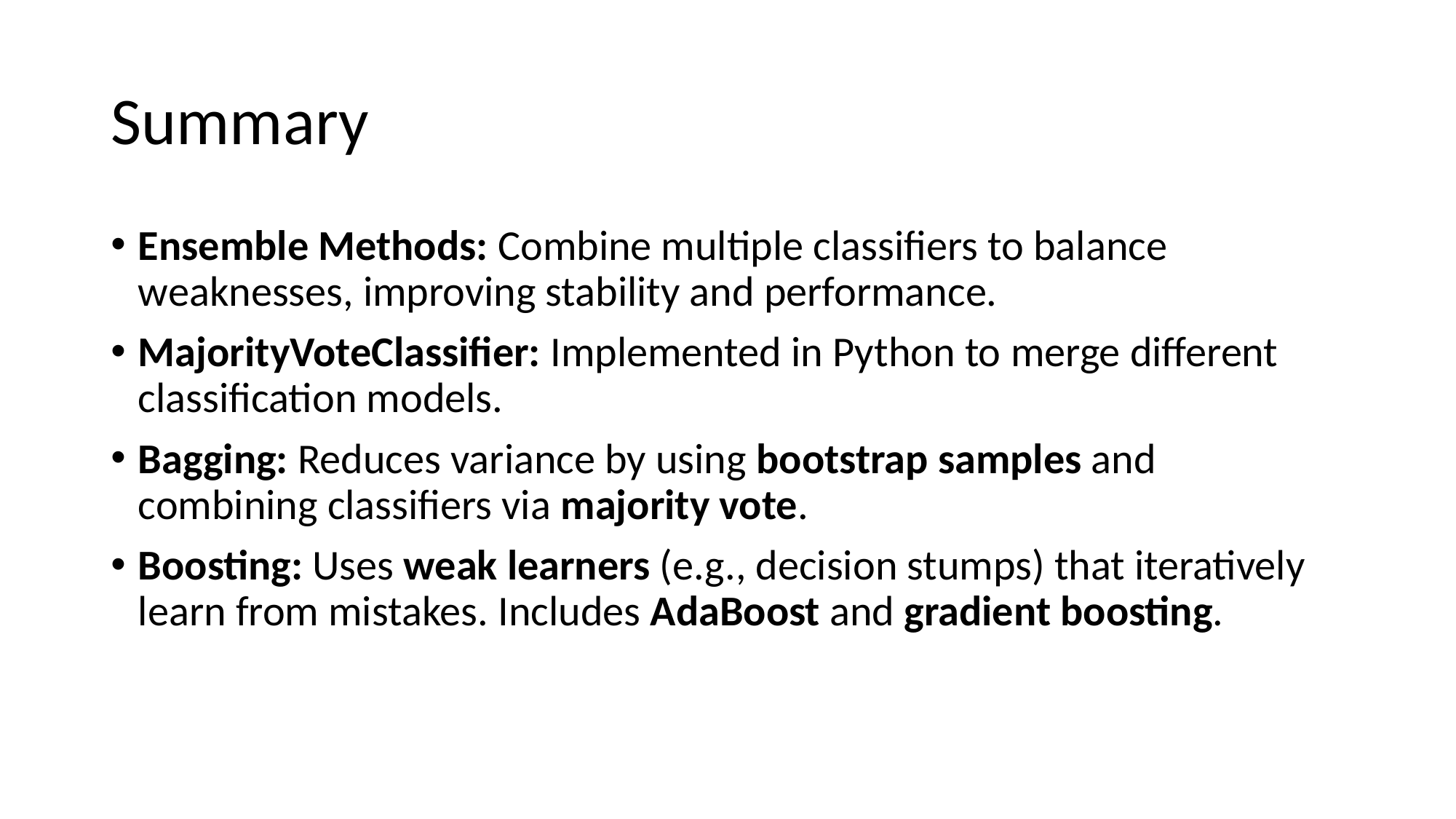

# Summary
Ensemble Methods: Combine multiple classifiers to balance weaknesses, improving stability and performance.
MajorityVoteClassifier: Implemented in Python to merge different classification models.
Bagging: Reduces variance by using bootstrap samples and combining classifiers via majority vote.
Boosting: Uses weak learners (e.g., decision stumps) that iteratively learn from mistakes. Includes AdaBoost and gradient boosting.